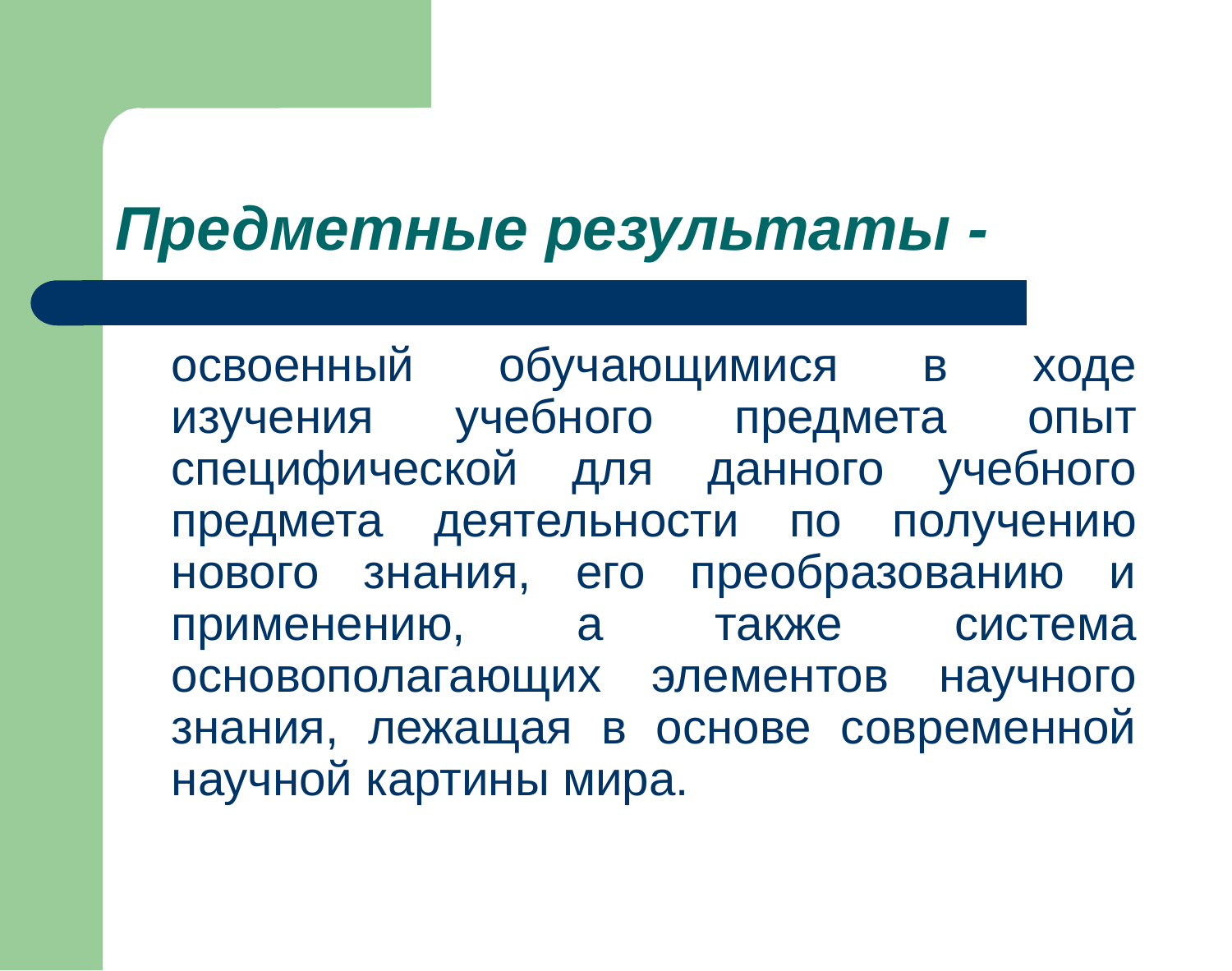

# Предметные результаты -
	освоенный обучающимися в ходе изучения учебного предмета опыт специфической для данного учебного предмета деятельности по получению нового знания, его преобразованию и применению, а также система основополагающих элементов научного знания, лежащая в основе современной научной картины мира.